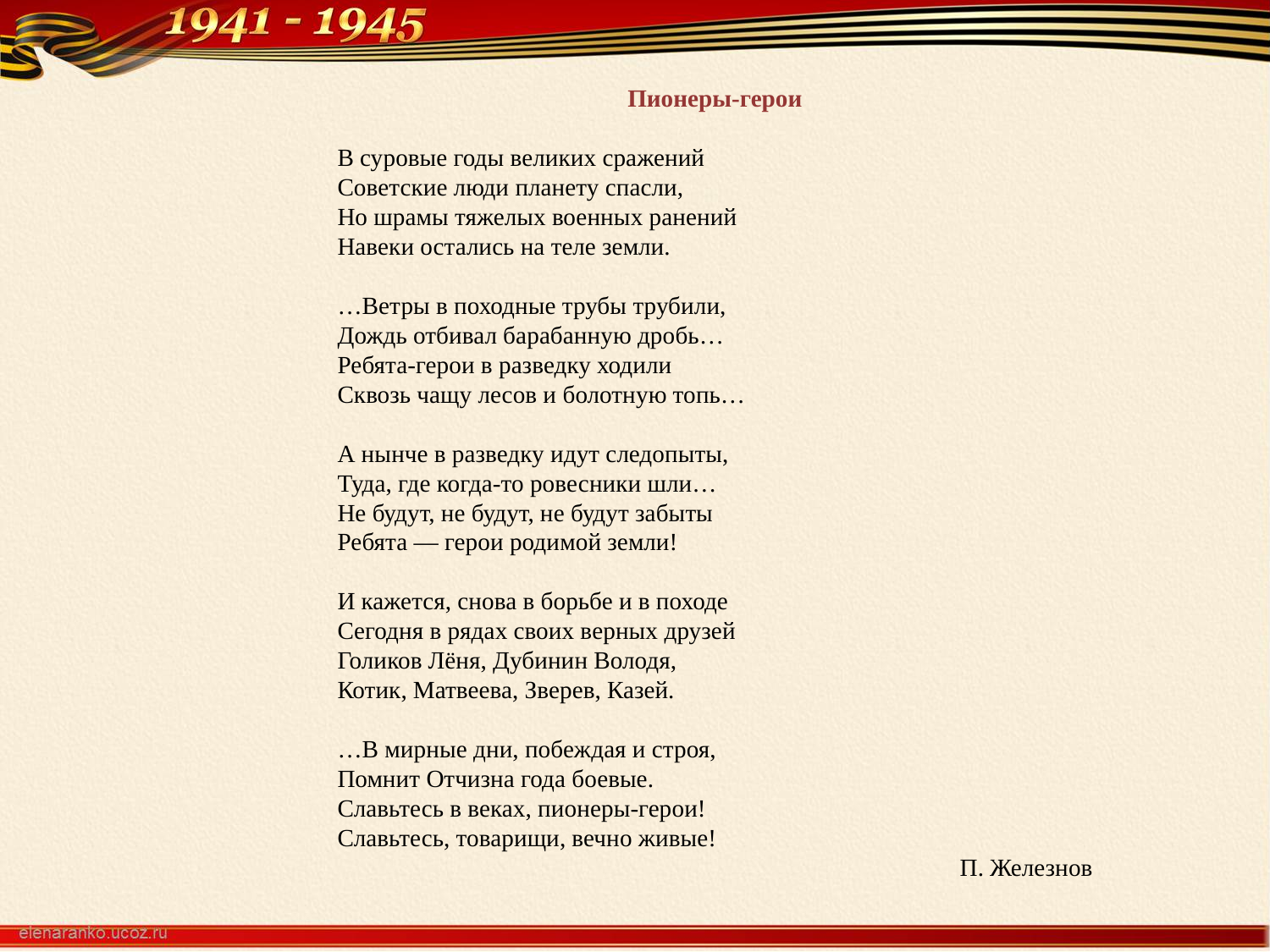

Пионеры-герои

В суровые годы великих сражений
Советские люди планету спасли,
Но шрамы тяжелых военных ранений
Навеки остались на теле земли.

…Ветры в походные трубы трубили,
Дождь отбивал барабанную дробь…
Ребята-герои в разведку ходили
Сквозь чащу лесов и болотную топь…

А нынче в разведку идут следопыты,
Туда, где когда-то ровесники шли…
Не будут, не будут, не будут забыты
Ребята — герои родимой земли!

И кажется, снова в борьбе и в походе
Сегодня в рядах своих верных друзей
Голиков Лёня, Дубинин Володя,
Котик, Матвеева, Зверев, Казей.

…В мирные дни, побеждая и строя,
Помнит Отчизна года боевые.
Славьтесь в веках, пионеры-герои!
Славьтесь, товарищи, вечно живые!
П. Железнов